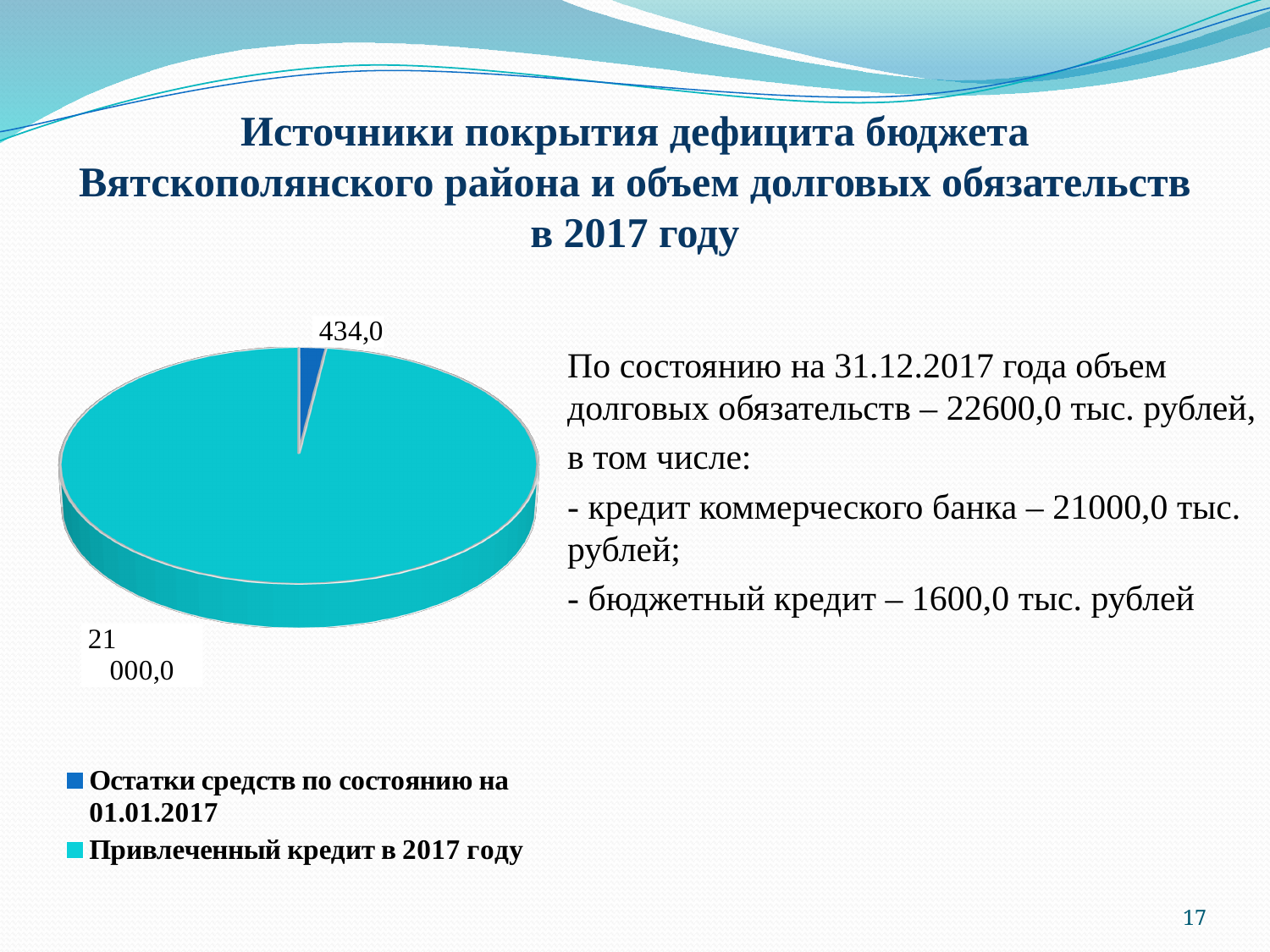

# Источники покрытия дефицита бюджета Вятскополянского района и объем долговых обязательств в 2017 году

[unsupported chart]

По состоянию на 31.12.2017 года объем долговых обязательств – 22600,0 тыс. рублей,
в том числе:
- кредит коммерческого банка – 21000,0 тыс. рублей;
- бюджетный кредит – 1600,0 тыс. рублей
17